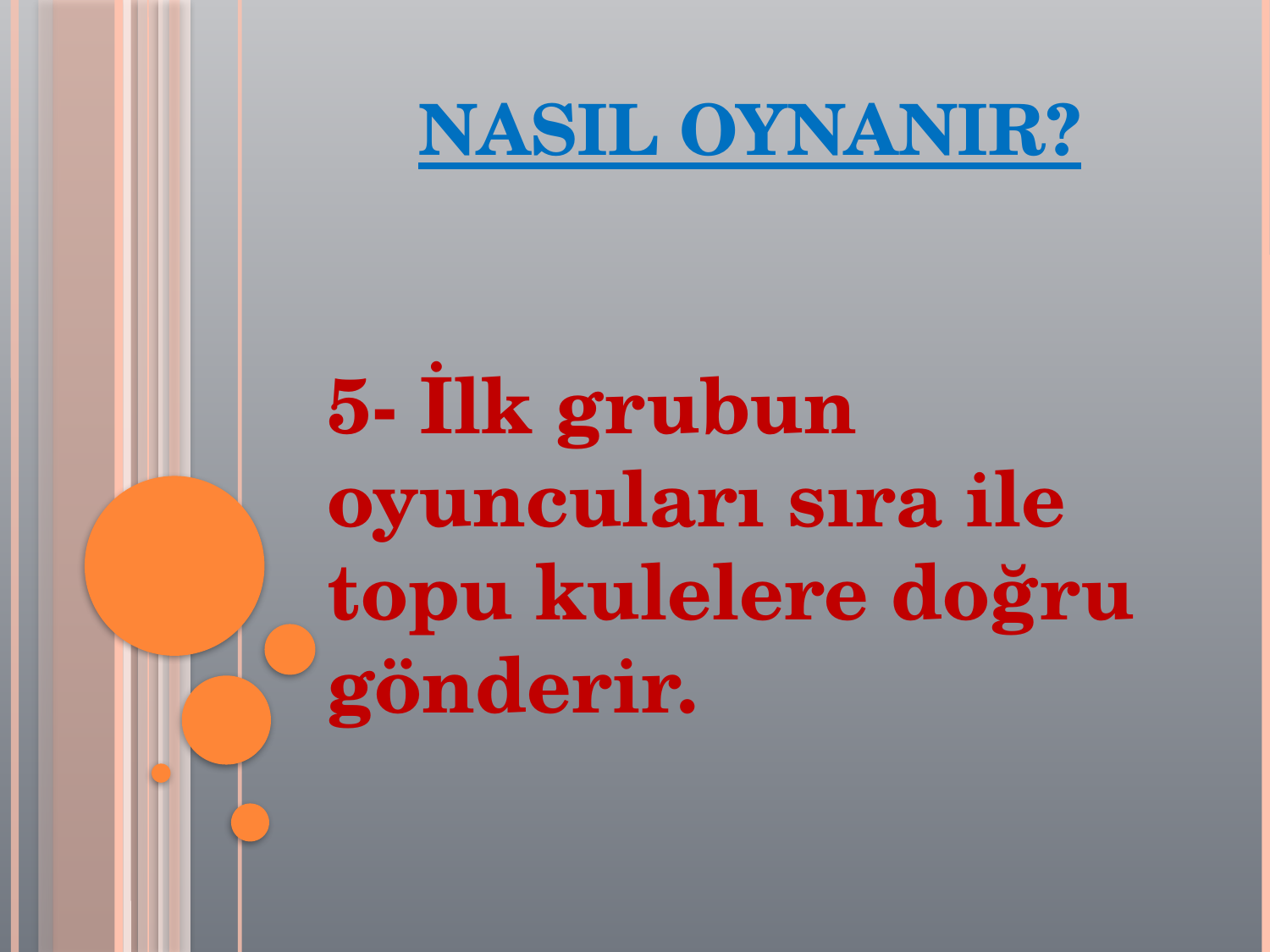

# NASIL OYNANIR?

5- İlk grubun oyuncuları sıra ile topu kulelere doğru gönderir.